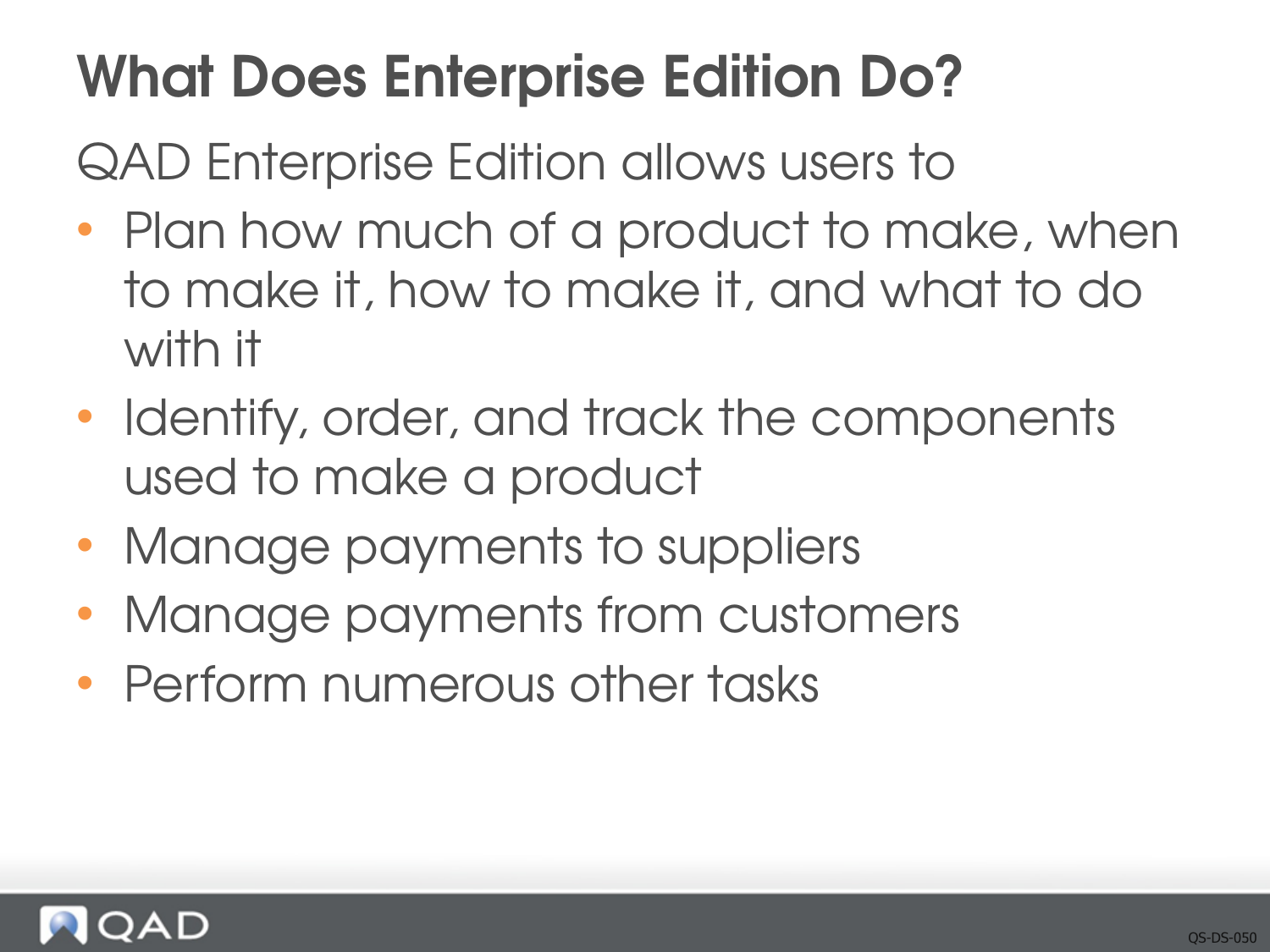

# What Does Enterprise Edition Do?
QAD Enterprise Edition allows users to
Plan how much of a product to make, when to make it, how to make it, and what to do with it
Identify, order, and track the components used to make a product
Manage payments to suppliers
Manage payments from customers
Perform numerous other tasks

QS-DS-050